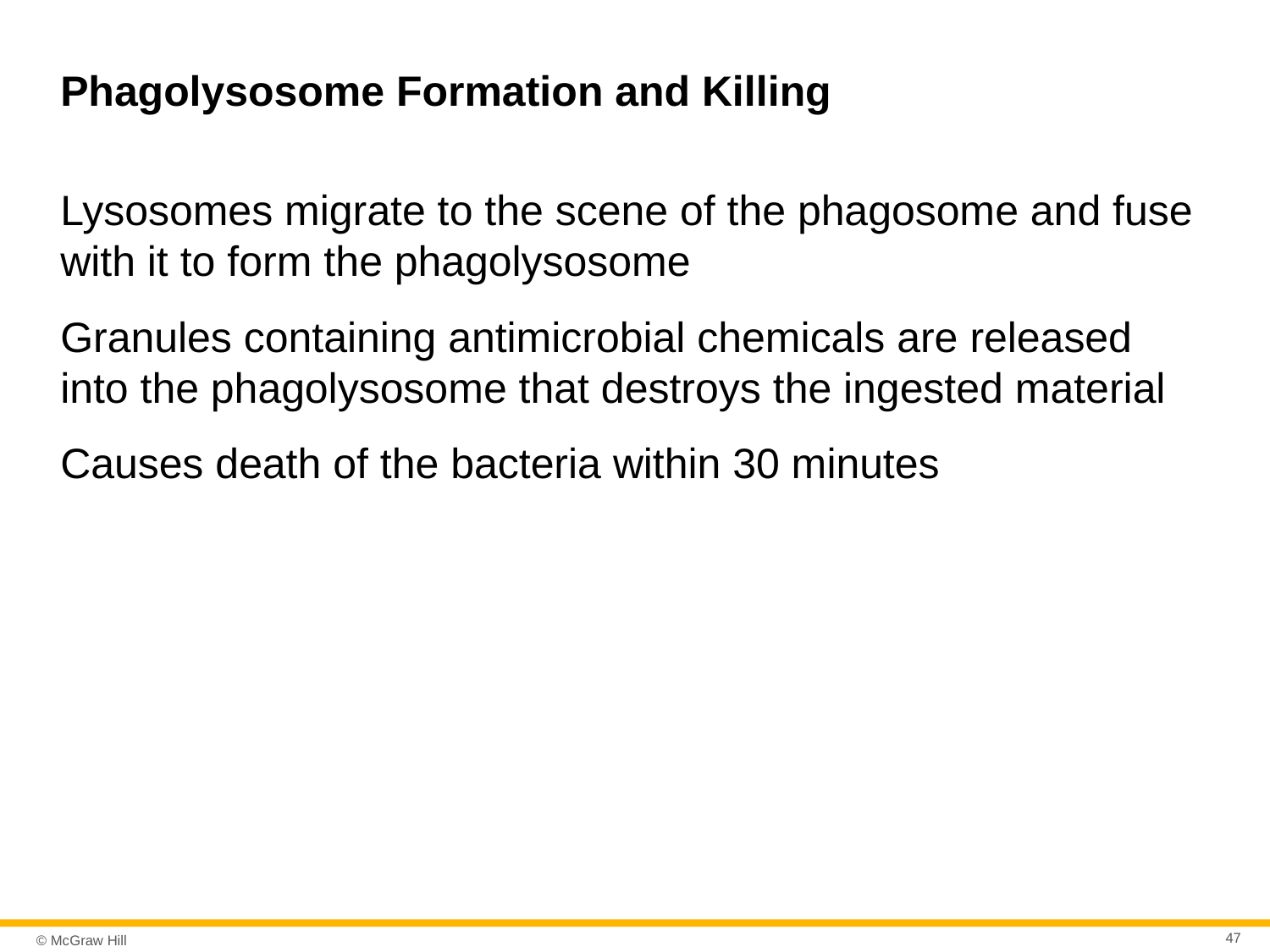

# Phagolysosome Formation and Killing
Lysosomes migrate to the scene of the phagosome and fuse with it to form the phagolysosome
Granules containing antimicrobial chemicals are released into the phagolysosome that destroys the ingested material
Causes death of the bacteria within 30 minutes